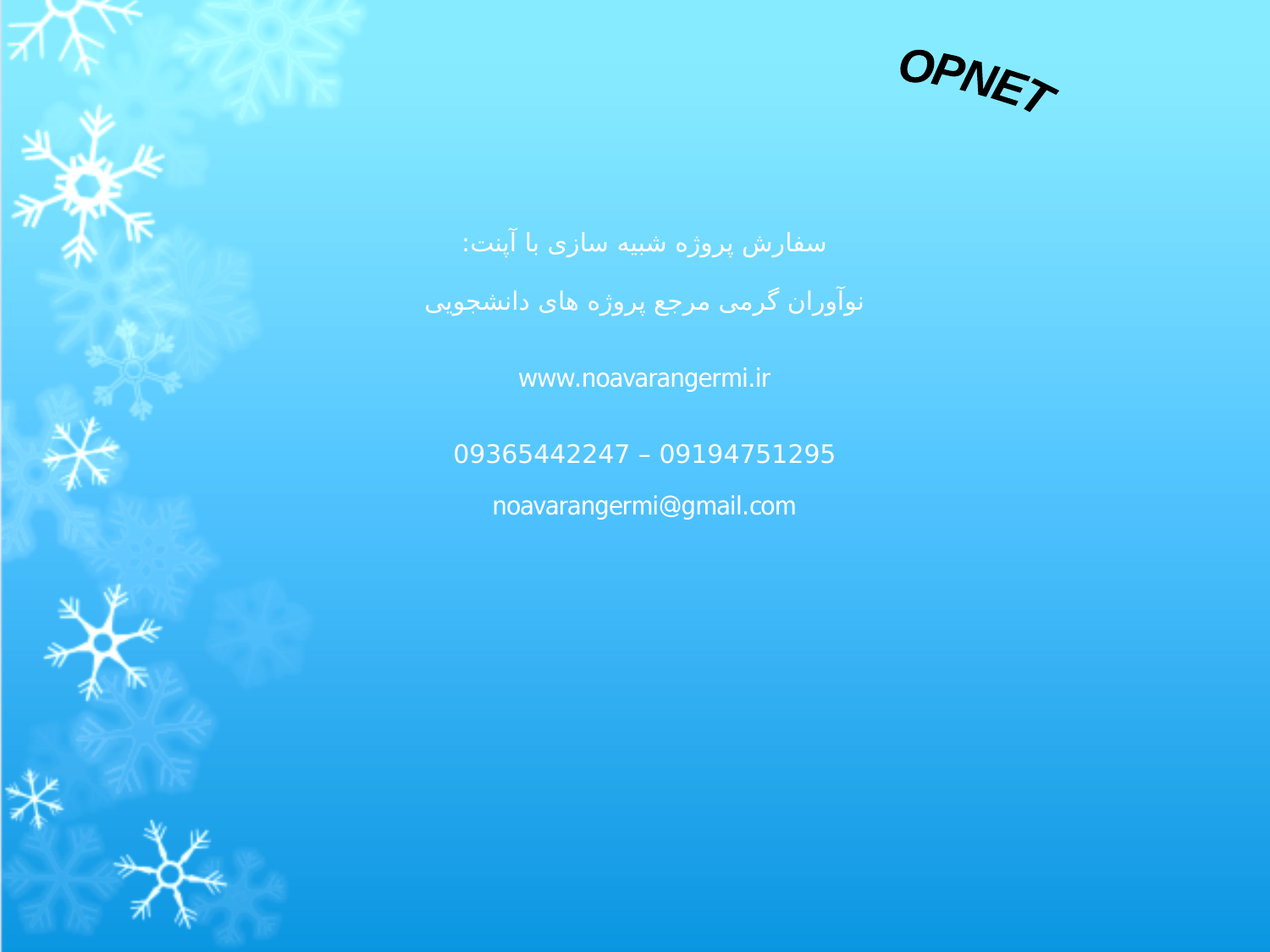

OPNET
سفارش پروژه شبیه سازی با آپنت:

نوآوران گرمی مرجع پروژه های دانشجویی

www.noavarangermi.ir

09194751295 – 09365442247

noavarangermi@gmail.com